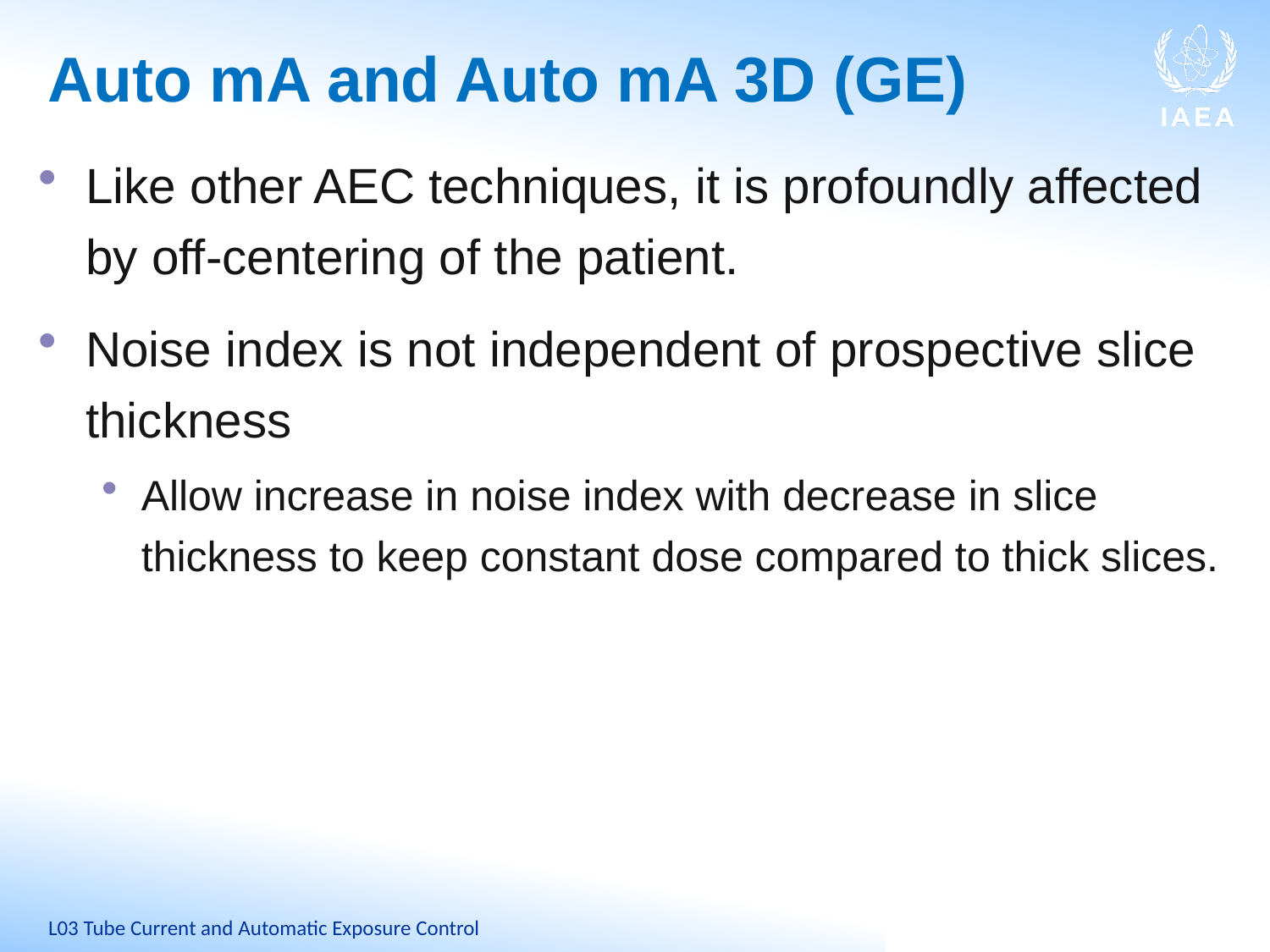

# Auto mA and Auto mA 3D (GE)
Like other AEC techniques, it is profoundly affected by off-centering of the patient.
Noise index is not independent of prospective slice thickness
Allow increase in noise index with decrease in slice thickness to keep constant dose compared to thick slices.